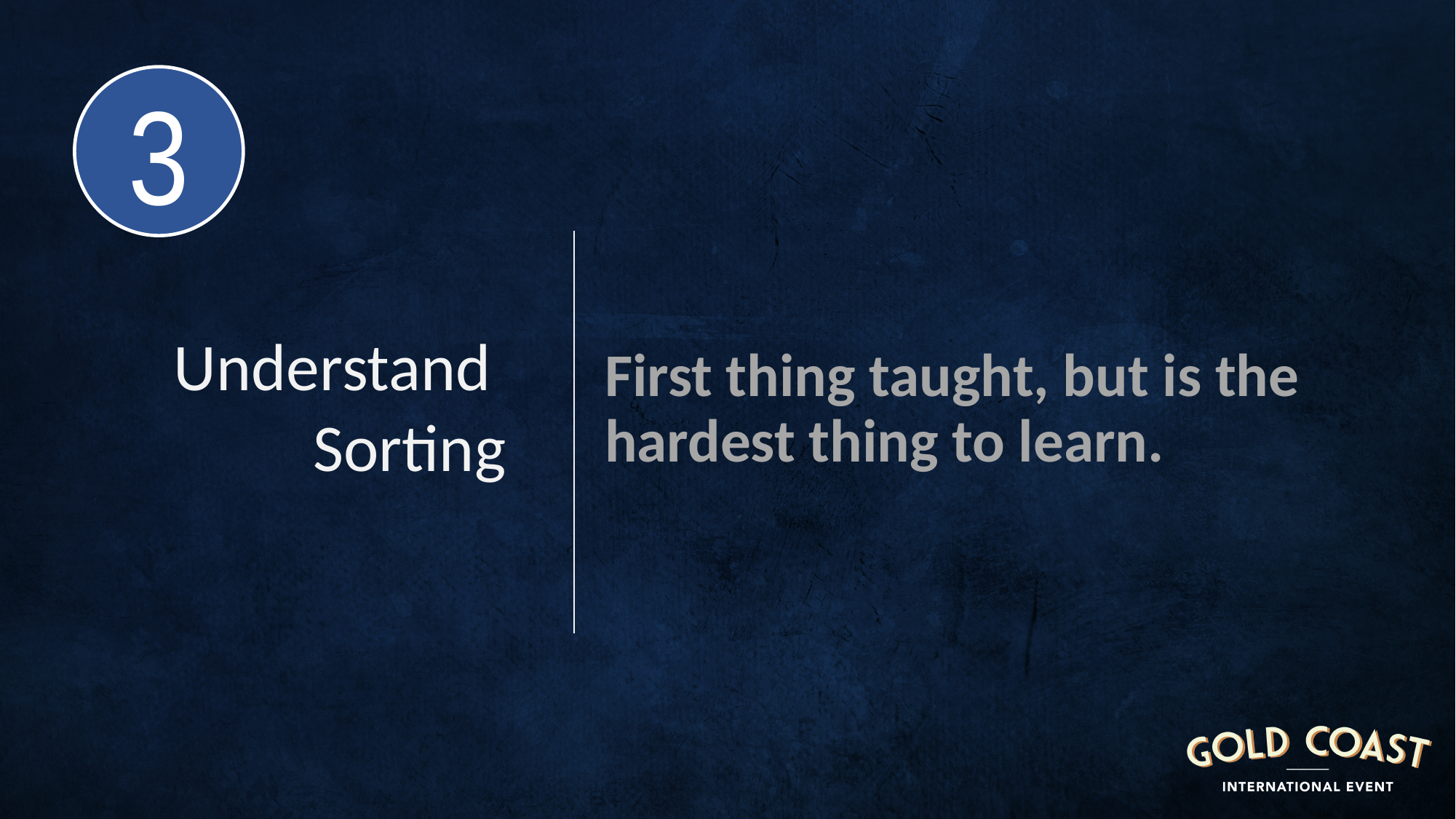

3
Understand
Sorting
First thing taught, but is the hardest thing to learn.